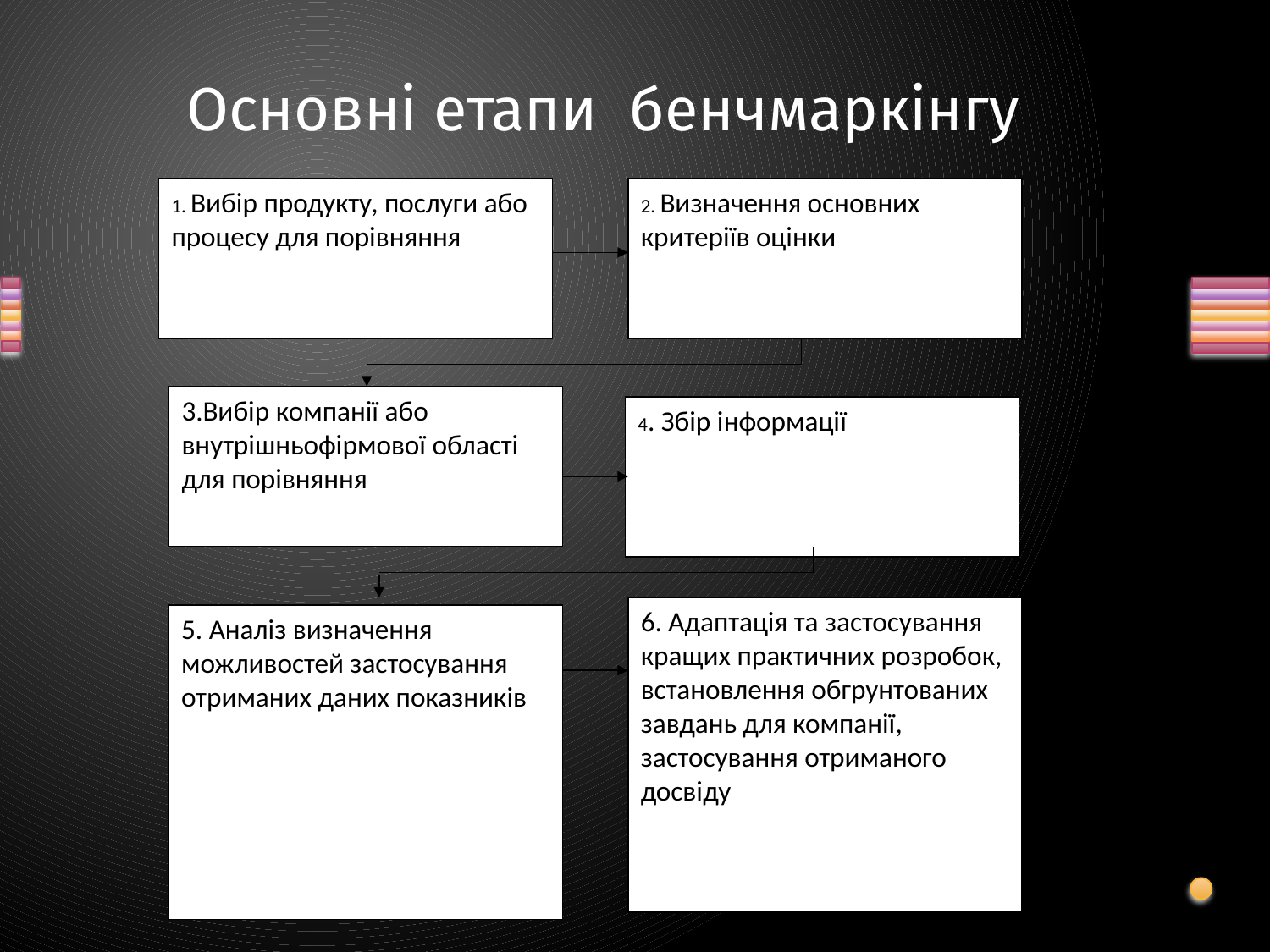

# Основні етапи  бенчмаркінгу
1. Вибір продукту, послуги або процесу для порівняння
2. Визначення основних критеріїв оцінки

3.Вибір компанії або внутрішньофірмової області для порівняння
4. Збір інформації
6. Адаптація та застосування кращих практичних розробок, встановлення обгрунтованих завдань для компанії, застосування отриманого досвіду

5. Аналіз визначення можливостей застосування отриманих даних показників